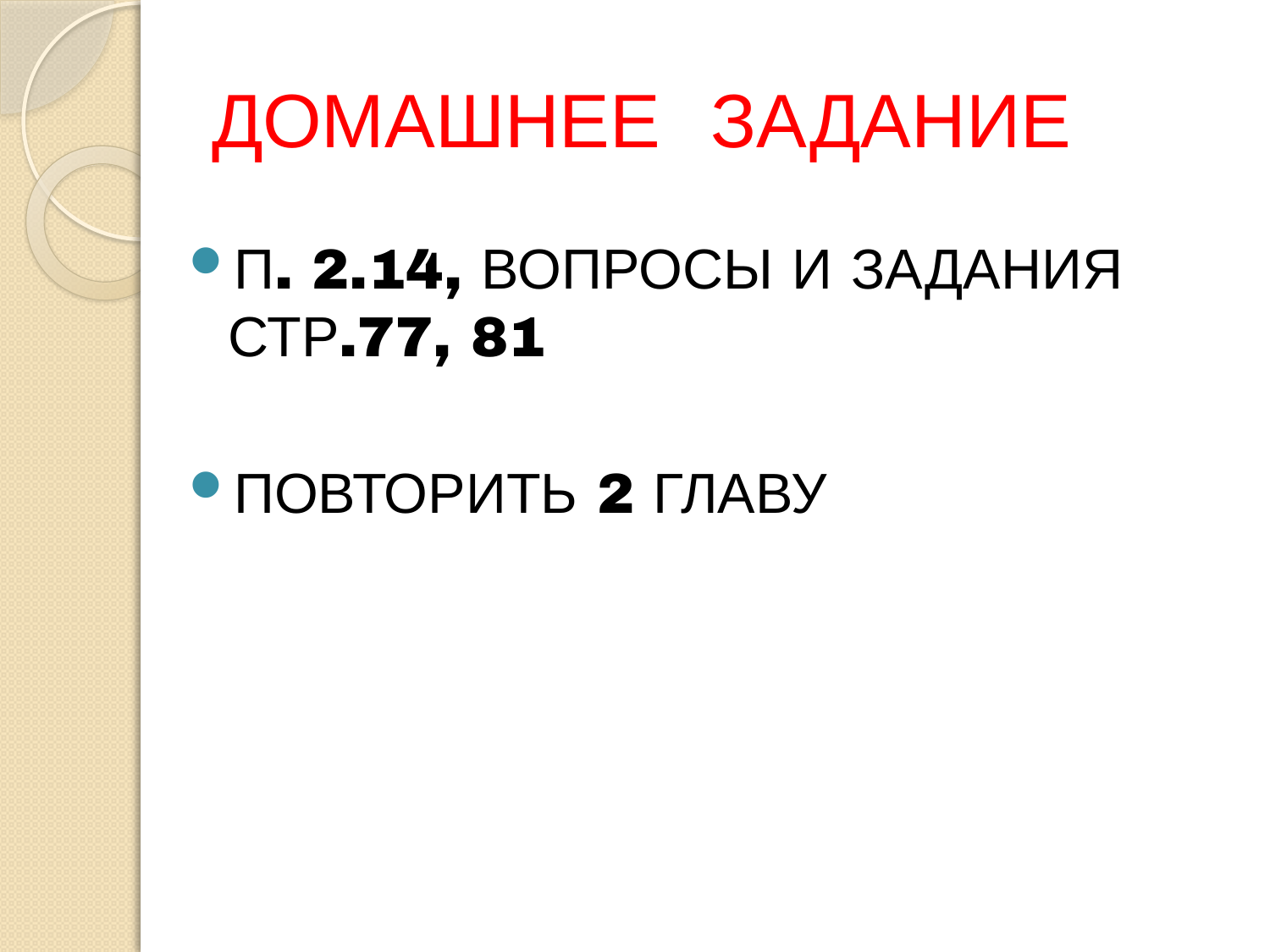

# ДОМАШНЕЕ  ЗАДАНИЕ
П. 2.14, ВОПРОСЫ И ЗАДАНИЯ СТР.77, 81

ПОВТОРИТЬ 2 ГЛАВУ